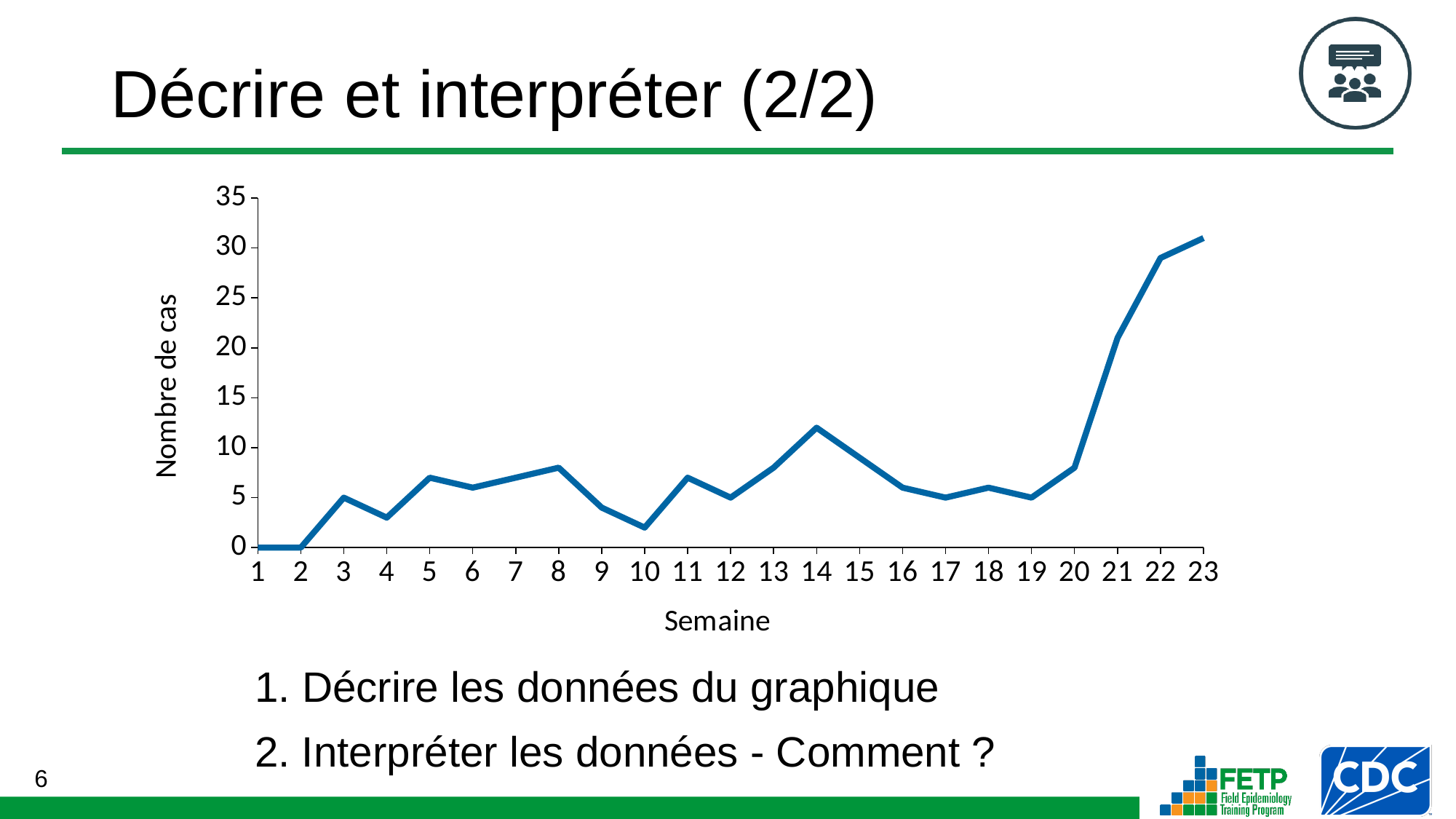

# Décrire et interpréter (2/2)

### Chart

| Category |  |
|---|---|
1. Décrire les données du graphique

2. Interpréter les données - Comment ?